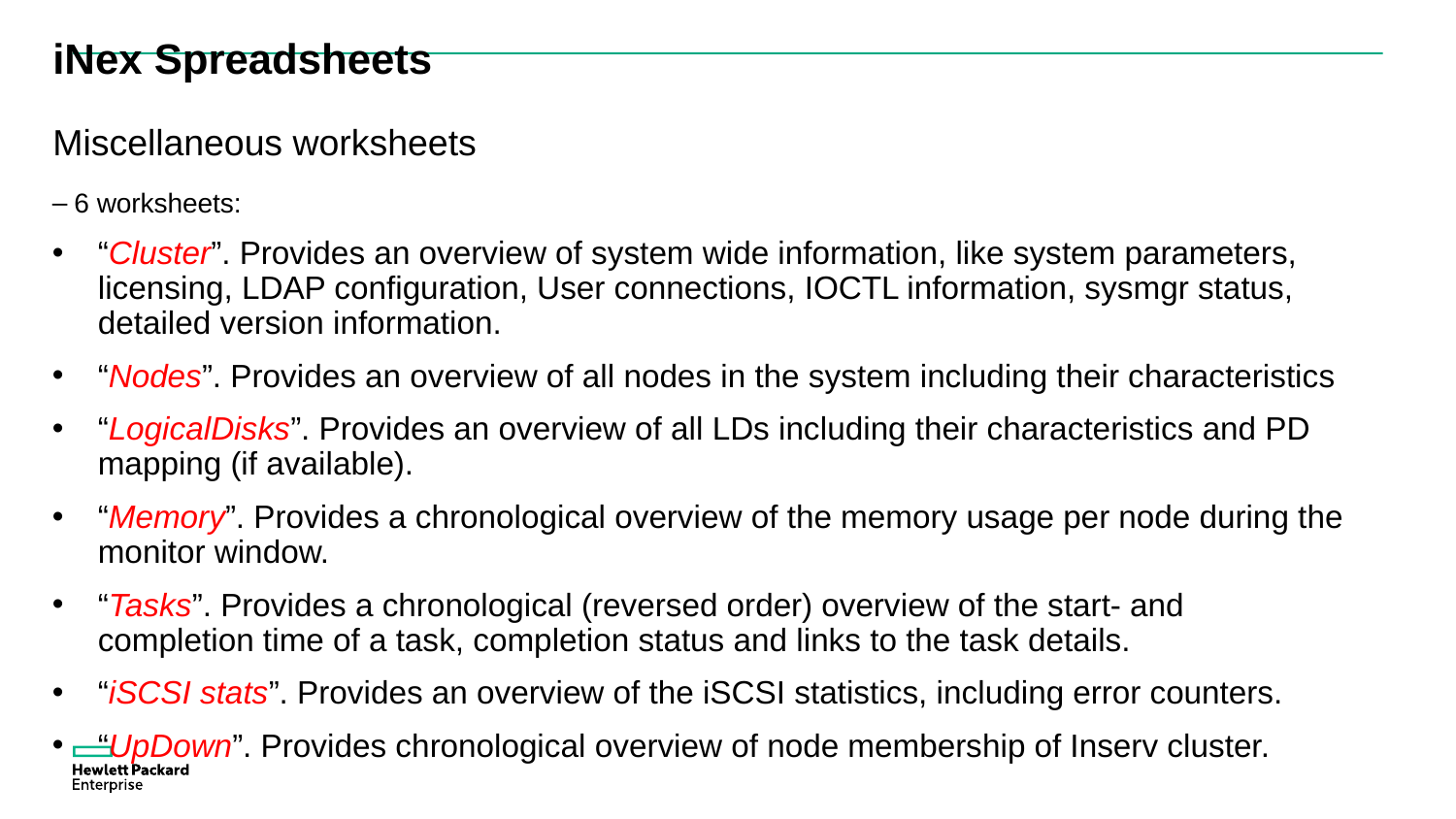

# iNex Spreadsheets
Miscellaneous worksheets
6 worksheets:
“Cluster”. Provides an overview of system wide information, like system parameters, licensing, LDAP configuration, User connections, IOCTL information, sysmgr status, detailed version information.
“Nodes”. Provides an overview of all nodes in the system including their characteristics
“LogicalDisks”. Provides an overview of all LDs including their characteristics and PD mapping (if available).
“Memory”. Provides a chronological overview of the memory usage per node during the monitor window.
“Tasks”. Provides a chronological (reversed order) overview of the start- and completion time of a task, completion status and links to the task details.
“iSCSI stats”. Provides an overview of the iSCSI statistics, including error counters.
“UpDown”. Provides chronological overview of node membership of Inserv cluster.